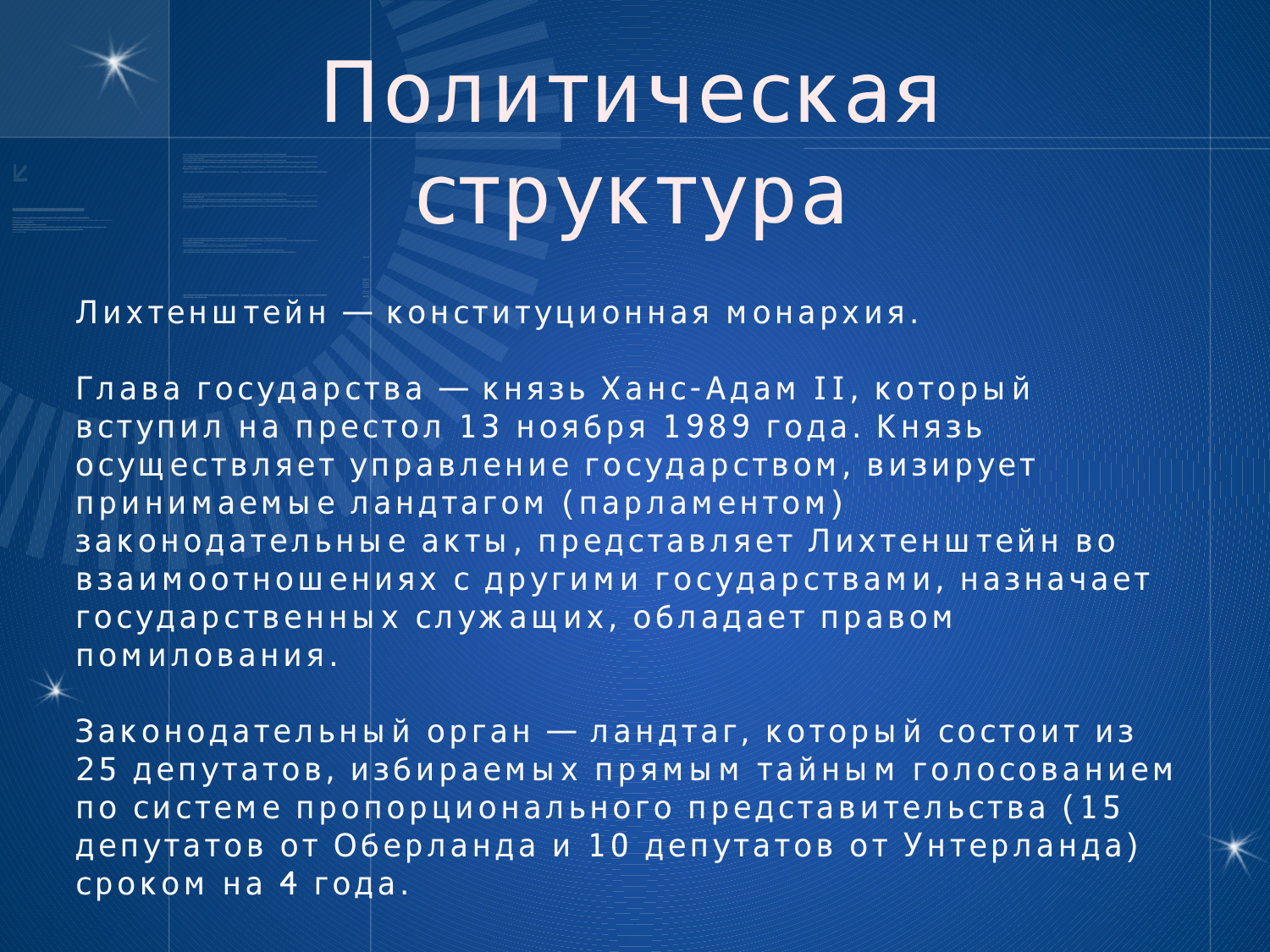

Политическая структура
Лихтенштейн — конституционная монархия.

Глава государства — князь Ханс-Адам II, который вступил на престол 13 ноября 1989 года. Князь осуществляет управление государством, визирует принимаемые ландтагом (парламентом) законодательные акты, представляет Лихтенштейн во взаимоотношениях с другими государствами, назначает государственных служащих, обладает правом помилования.

Законодательный орган — ландтаг, который состоит из 25 депутатов, избираемых прямым тайным голосованием по системе пропорционального представительства (15 депутатов от Оберланда и 10 депутатов от Унтерланда) сроком на 4 года.